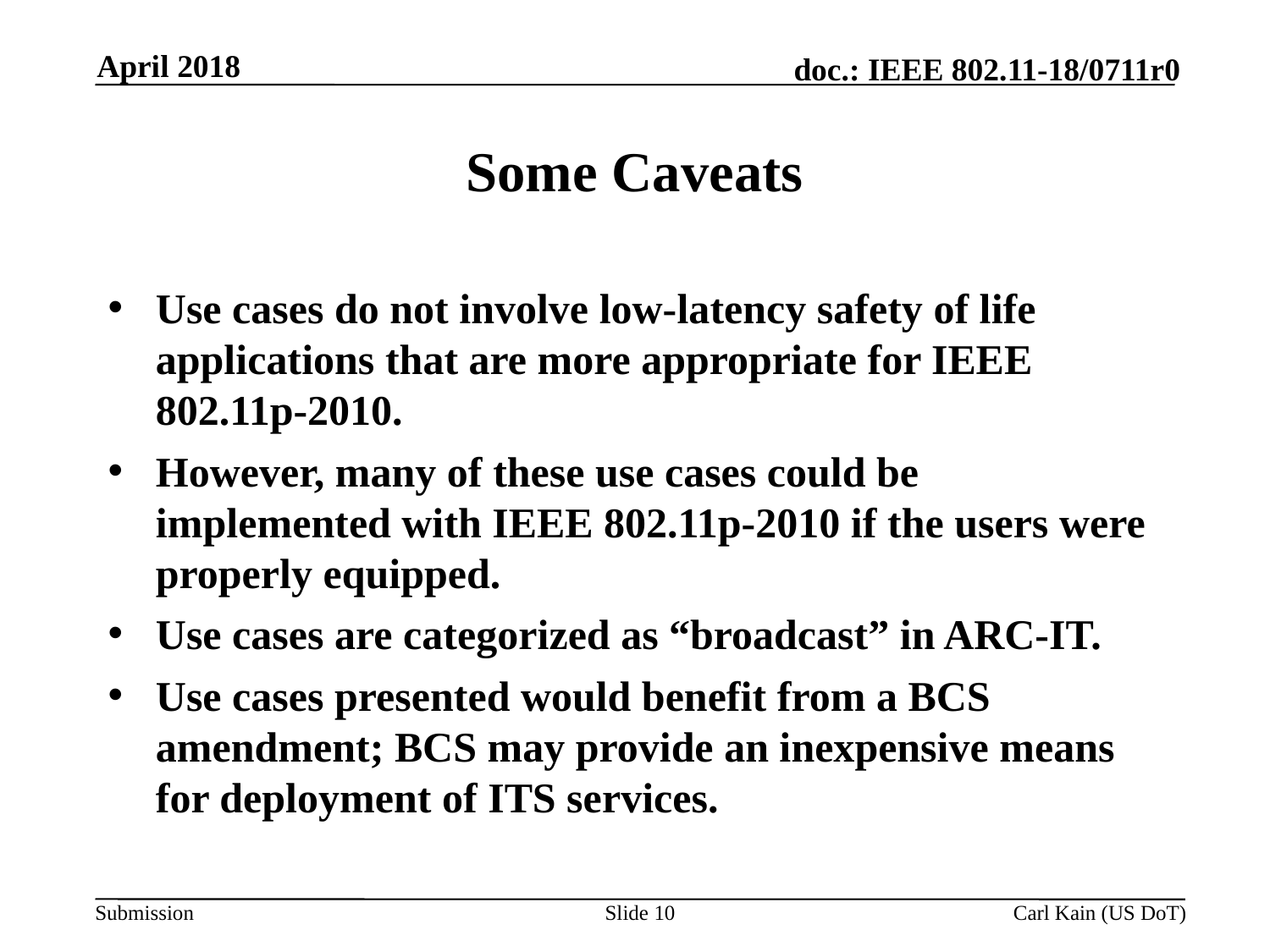

April 2018
# Some Caveats
Use cases do not involve low-latency safety of life applications that are more appropriate for IEEE 802.11p-2010.
However, many of these use cases could be implemented with IEEE 802.11p-2010 if the users were properly equipped.
Use cases are categorized as “broadcast” in ARC-IT.
Use cases presented would benefit from a BCS amendment; BCS may provide an inexpensive means for deployment of ITS services.

Slide 10
Carl Kain (US DoT)